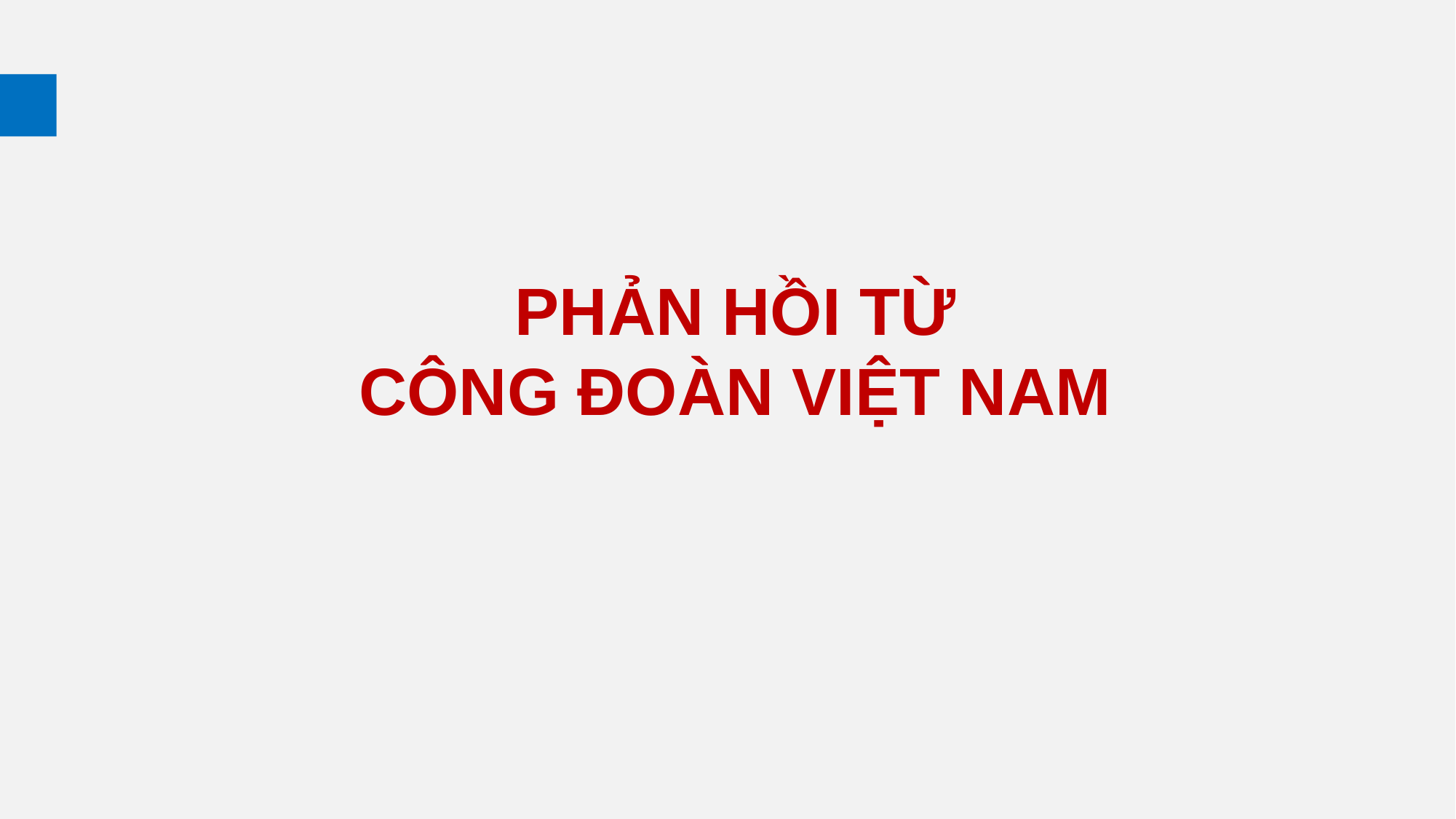

# PHẢN HỒI TỪ CÔNG ĐOÀN VIỆT NAM